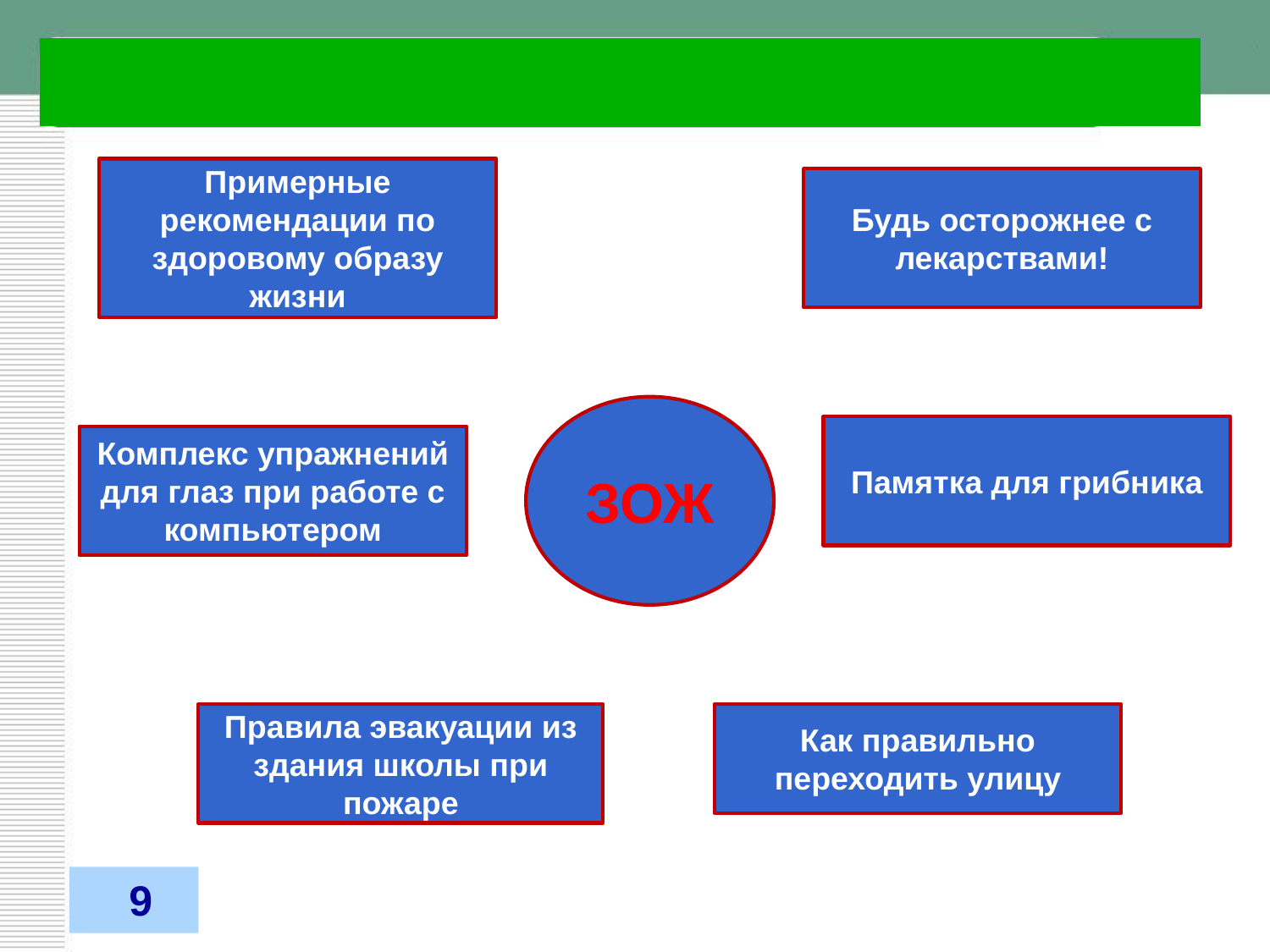

#
Примерные рекомендации по здоровому образу жизни

Будь осторожнее с лекарствами!
ЗОЖ
Памятка для грибника
Комплекс упражнений для глаз при работе с компьютером
Правила эвакуации из здания школы при пожаре
Как правильно переходить улицу
31.03.2012
      9